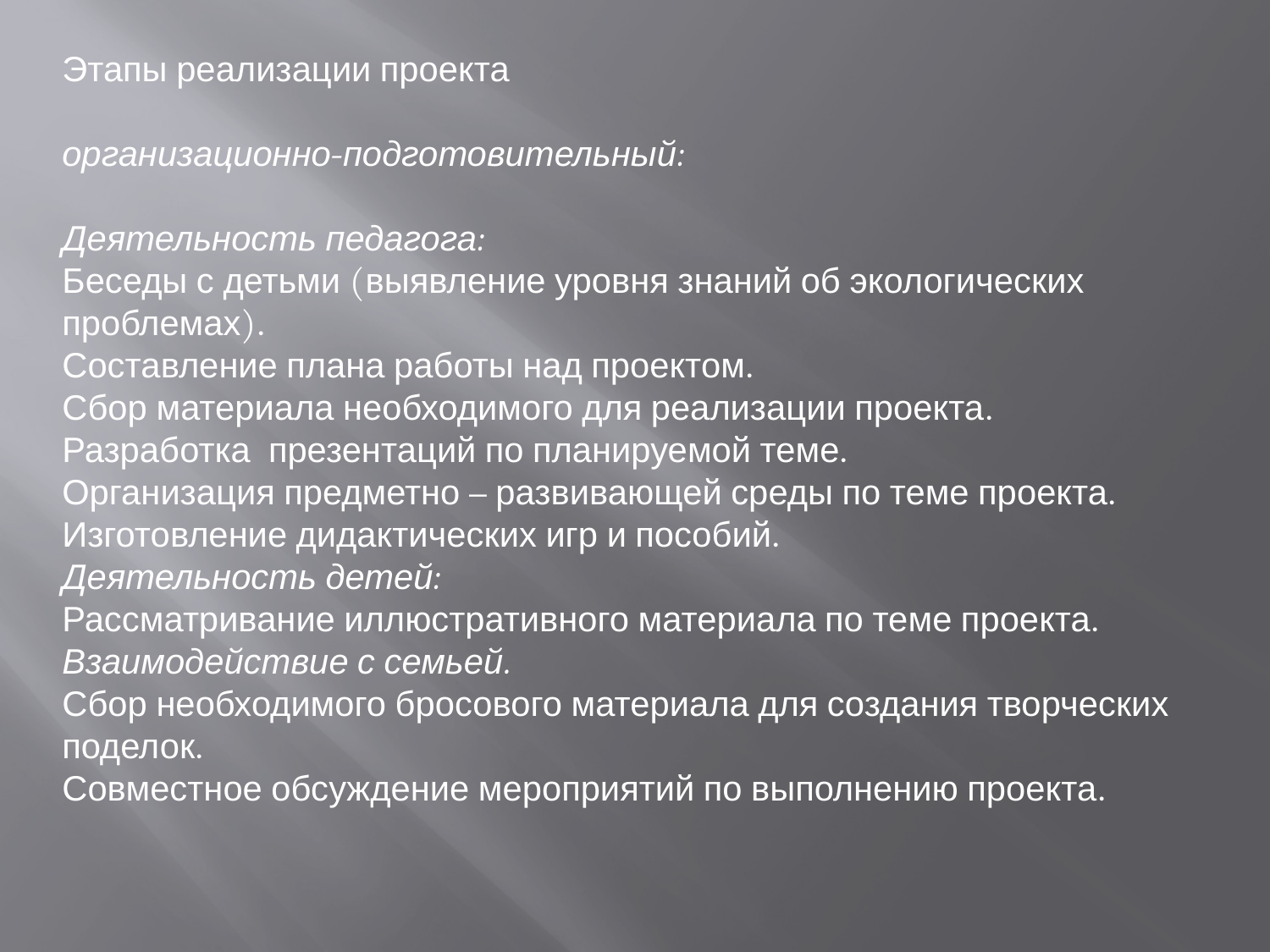

Этапы реализации проекта

организационно-подготовительный:

Деятельность педагога:
Беседы с детьми (выявление уровня знаний об экологических проблемах).
Составление плана работы над проектом.
Сбор материала необходимого для реализации проекта.
Разработка  презентаций по планируемой теме.
Организация предметно – развивающей среды по теме проекта.
Изготовление дидактических игр и пособий.
Деятельность детей:
Рассматривание иллюстративного материала по теме проекта.
Взаимодействие с семьей.
Сбор необходимого бросового материала для создания творческих поделок.
Совместное обсуждение мероприятий по выполнению проекта.